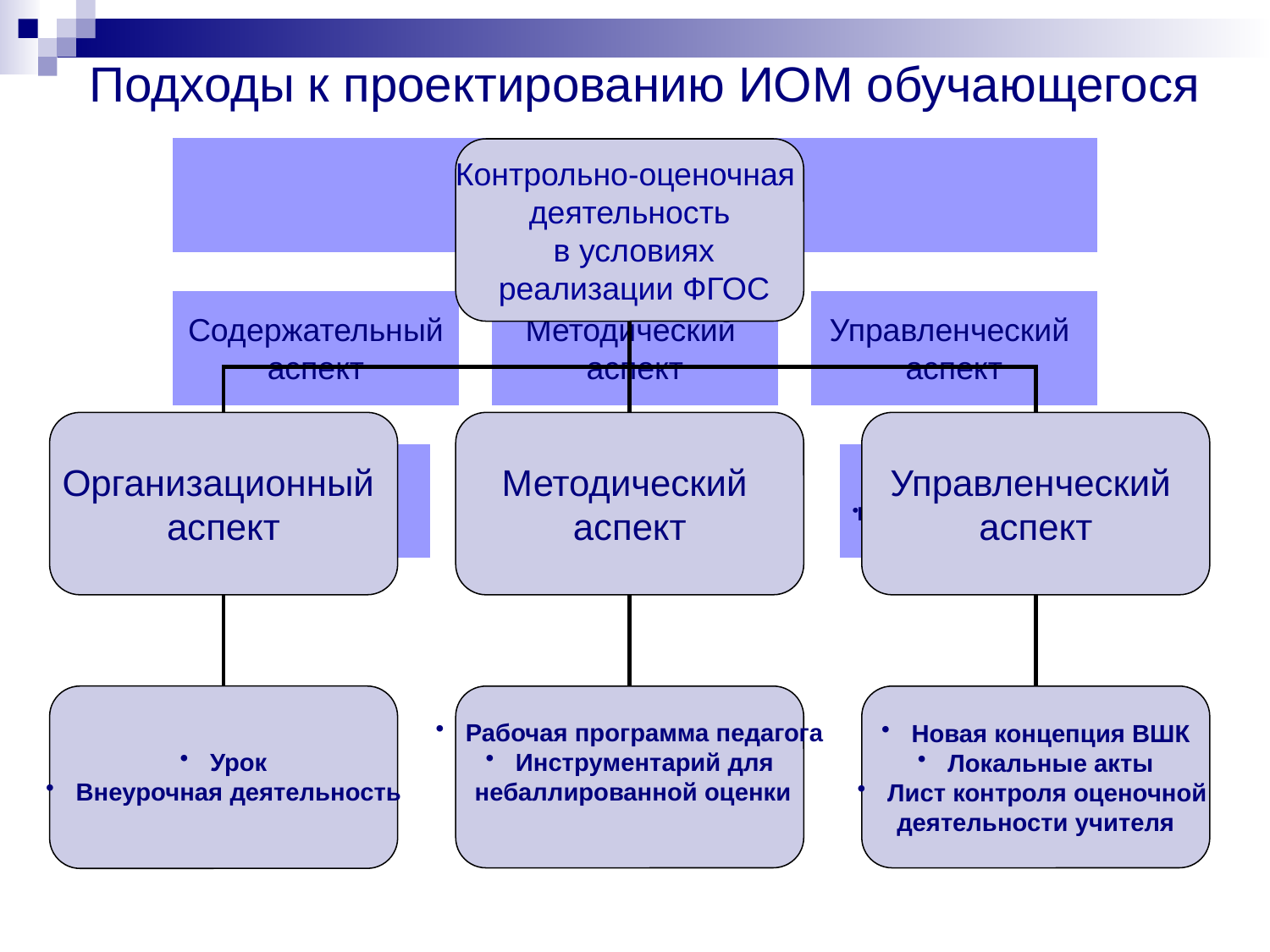

Подходы к проектированию ИОМ обучающегося
Изменения в системе
оценивания в рамках
требований ФГОС
НОО
Содержательный
аспект
Контрольно-оценочная
Методический
аспект
Инструментарий для
 небаллированной оценки
Карта самооценки
обучающегося
Уроки рефлексии
Управленческий
аспект
Новая концепция ВШК
Рефлексивная карта
педагога
Контрольно-оценочная
деятельность
 в условиях
 реализации ФГОС
Организационный
аспект
Методический
аспект
Управленческий
аспект

Урок
Внеурочная деятельность

Рабочая программа педагога
Инструментарий для
 небаллированной оценки

Новая концепция ВШК
Локальные акты
Лист контроля оценочной
деятельности учителя